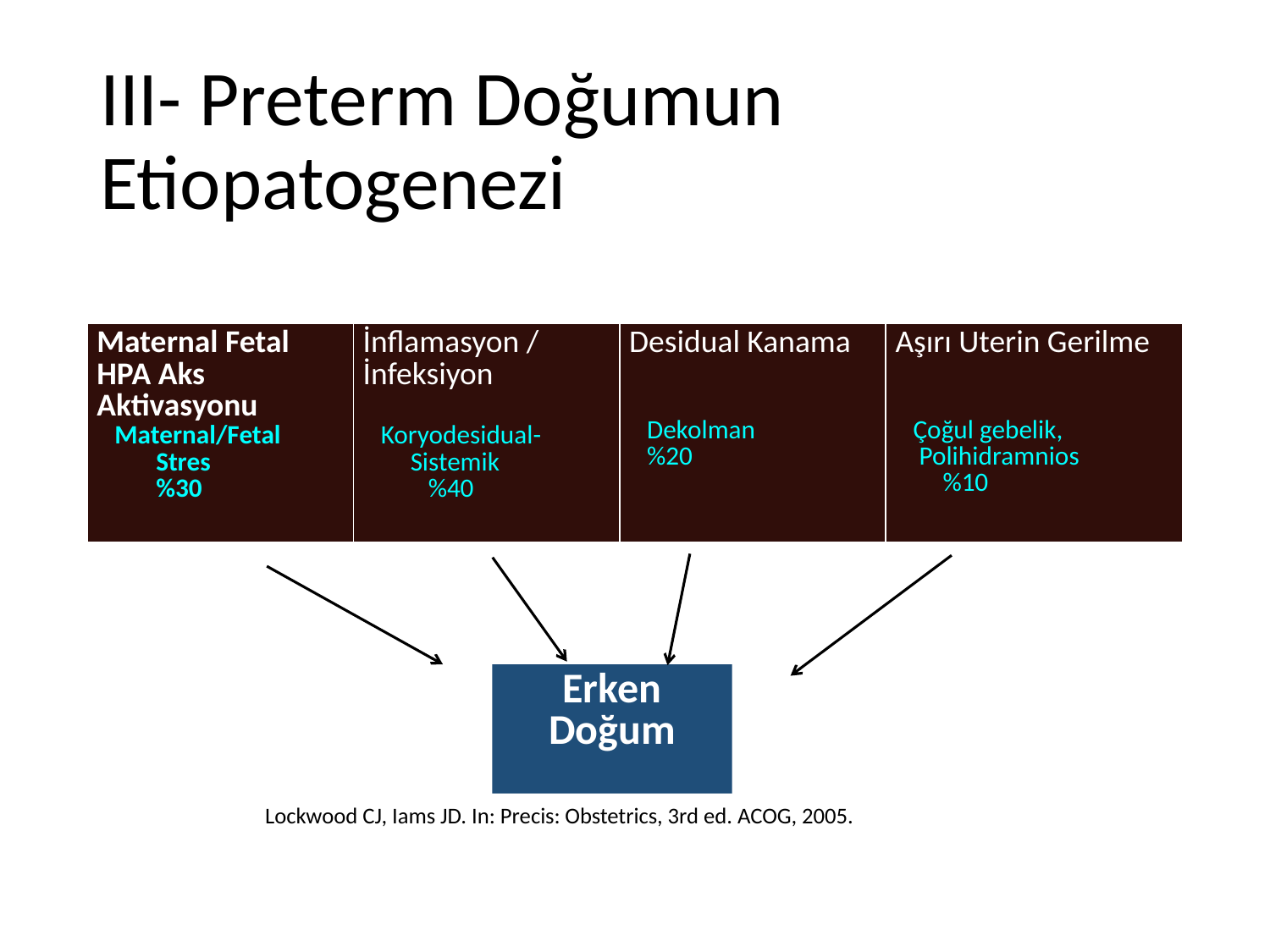

# III- Preterm Doğumun Etiopatogenezi
| Maternal Fetal HPA Aks Aktivasyonu Maternal/Fetal Stres %30 | İnflamasyon / İnfeksiyon Koryodesidual- Sistemik %40 | Desidual Kanama Dekolman %20 | Aşırı Uterin Gerilme Çoğul gebelik, Polihidramnios %10 |
| --- | --- | --- | --- |
Erken Doğum
 Lockwood CJ, Iams JD. In: Precis: Obstetrics, 3rd ed. ACOG, 2005.